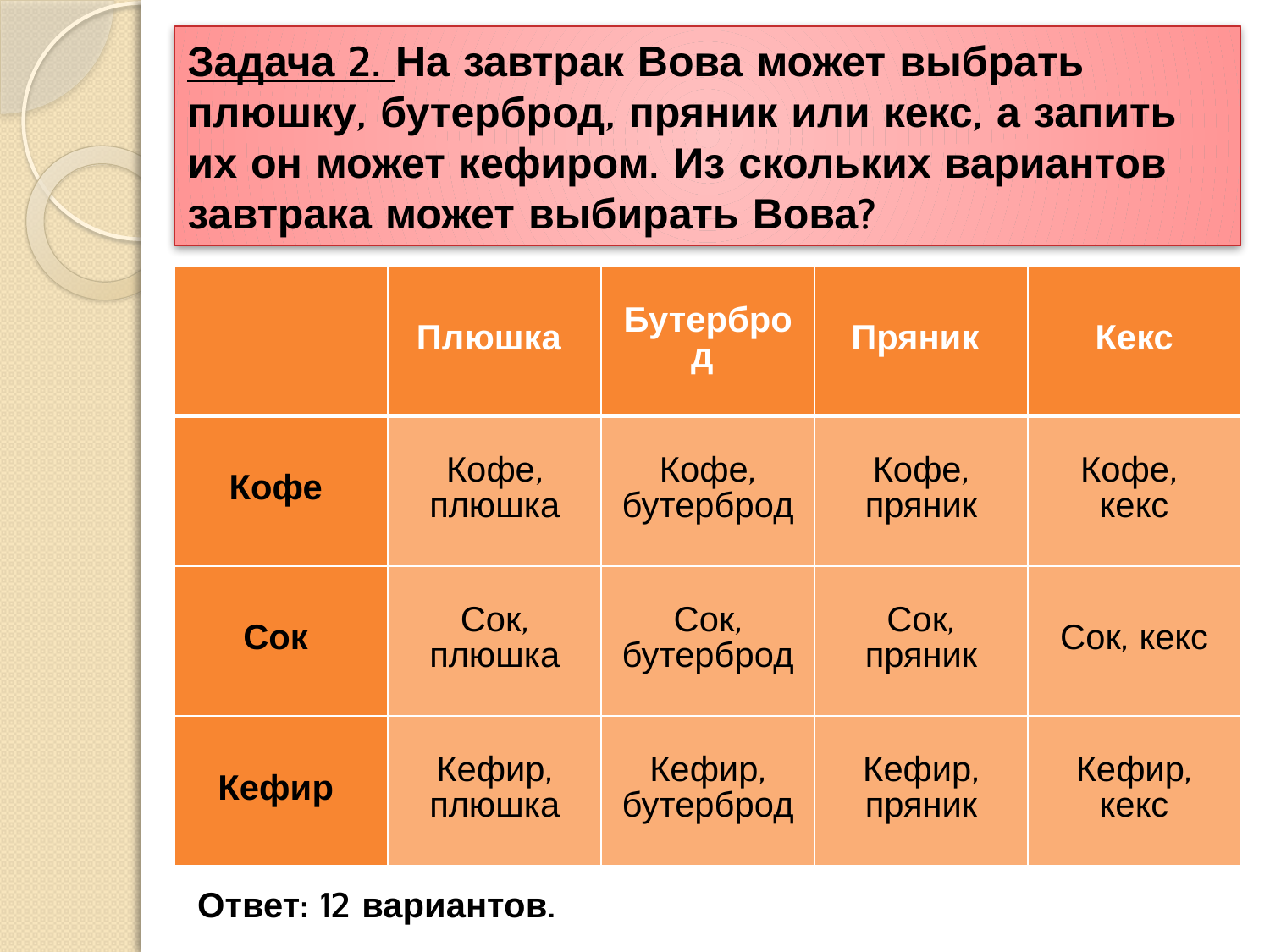

# Задача 2. На завтрак Вова может выбрать плюшку, бутерброд, пряник или кекс, а запить их он может кефиром. Из скольких вариантов завтрака может выбирать Вова?
|  | Плюшка | Бутерброд | Пряник | Кекс |
| --- | --- | --- | --- | --- |
| Кофе | Кофе, плюшка | Кофе, бутерброд | Кофе, пряник | Кофе, кекс |
| Сок | Сок, плюшка | Сок, бутерброд | Сок, пряник | Сок, кекс |
| Кефир | Кефир, плюшка | Кефир, бутерброд | Кефир, пряник | Кефир, кекс |
Ответ: 12 вариантов.